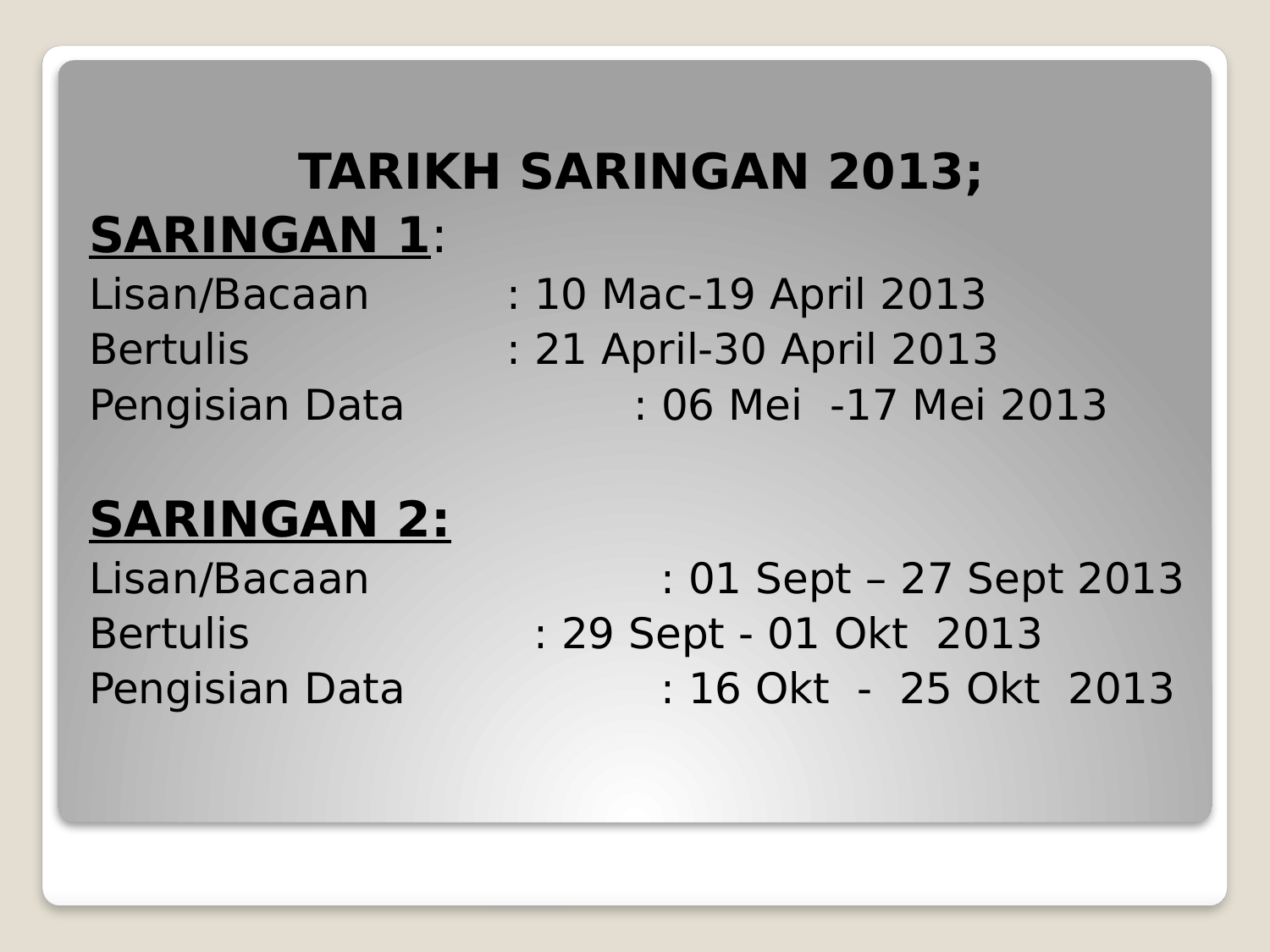

# TARIKH SARINGAN 2013;
SARINGAN 1:
Lisan/Bacaan       	: 10 Mac-19 April 2013
Bertulis			: 21 April-30 April 2013
Pengisian Data		: 06 Mei  -17 Mei 2013

SARINGAN 2:
Lisan/Bacaan     		  : 01 Sept – 27 Sept 2013
Bertulis		  	  : 29 Sept - 01 Okt  2013
Pengisian Data		  : 16 Okt  -  25 Okt  2013